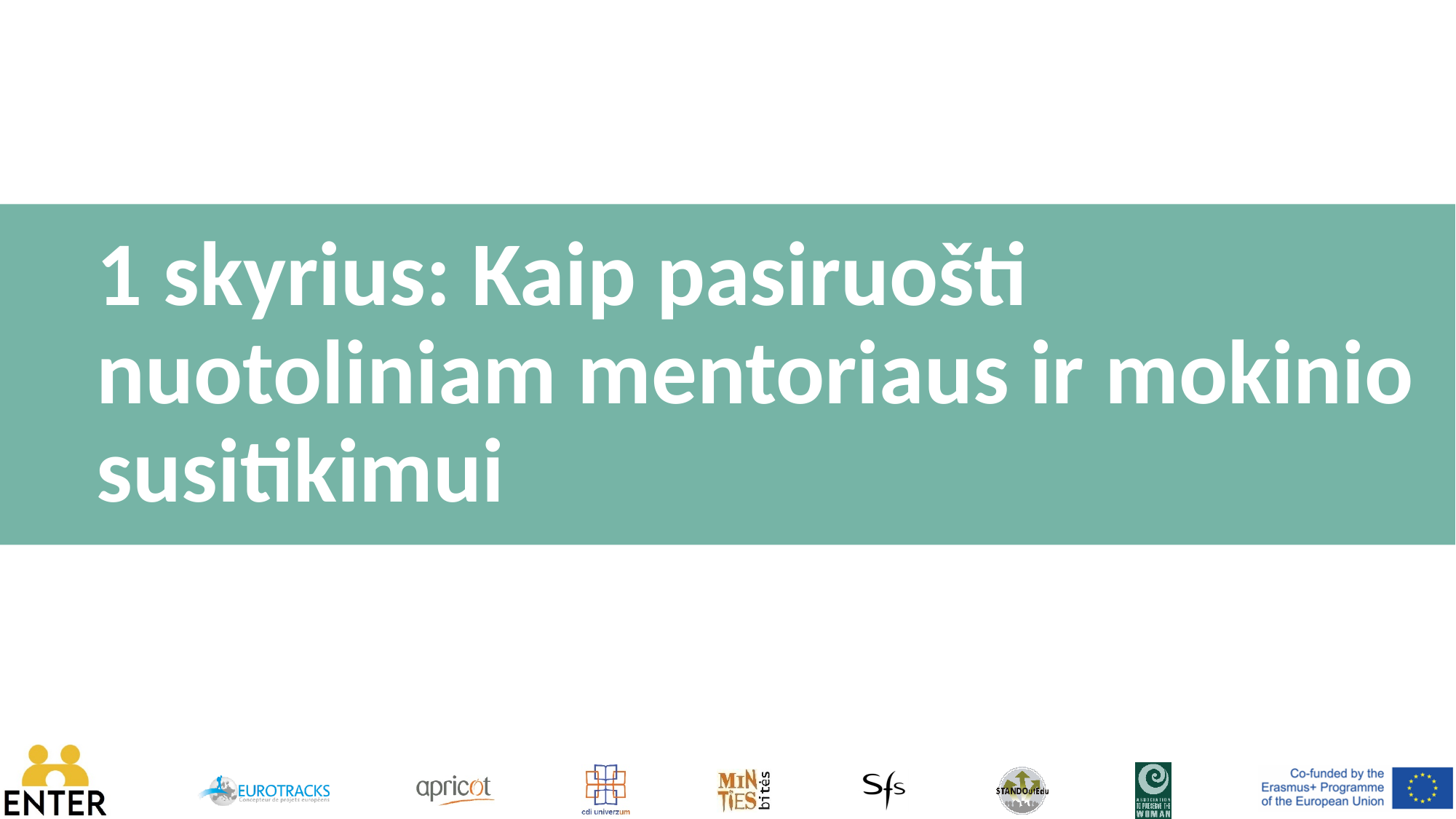

# 1 skyrius: Kaip pasiruošti nuotoliniam mentoriaus ir mokinio susitikimui